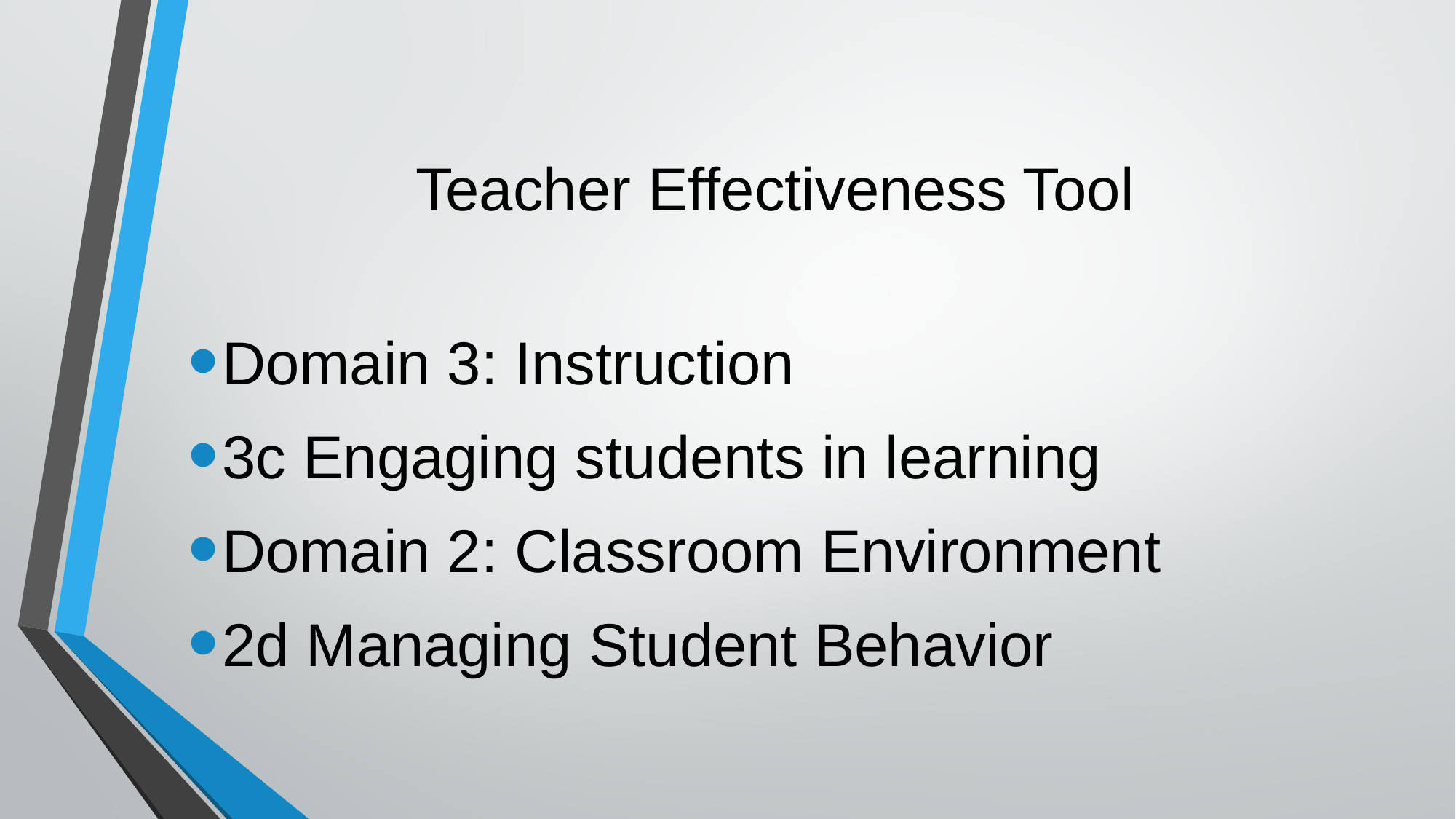

# Teacher Effectiveness Tool
Domain 3: Instruction
3c Engaging students in learning
Domain 2: Classroom Environment
2d Managing Student Behavior